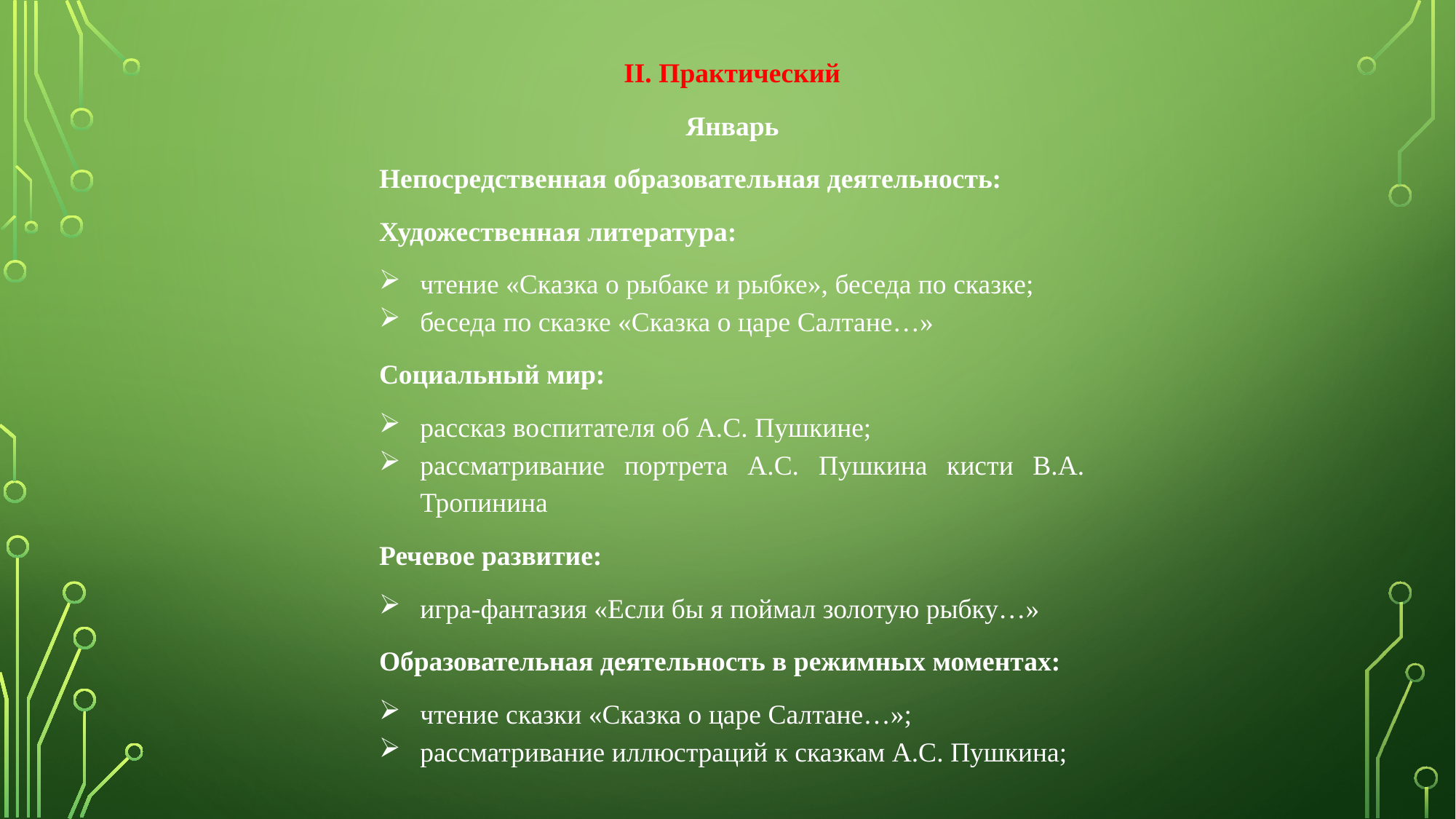

II. Практический
Январь
Непосредственная образовательная деятельность:
Художественная литература:
чтение «Сказка о рыбаке и рыбке», беседа по сказке;
беседа по сказке «Сказка о царе Салтане…»
Социальный мир:
рассказ воспитателя об А.С. Пушкине;
рассматривание портрета А.С. Пушкина кисти В.А. Тропинина
Речевое развитие:
игра-фантазия «Если бы я поймал золотую рыбку…»
Образовательная деятельность в режимных моментах:
чтение сказки «Сказка о царе Салтане…»;
рассматривание иллюстраций к сказкам А.С. Пушкина;